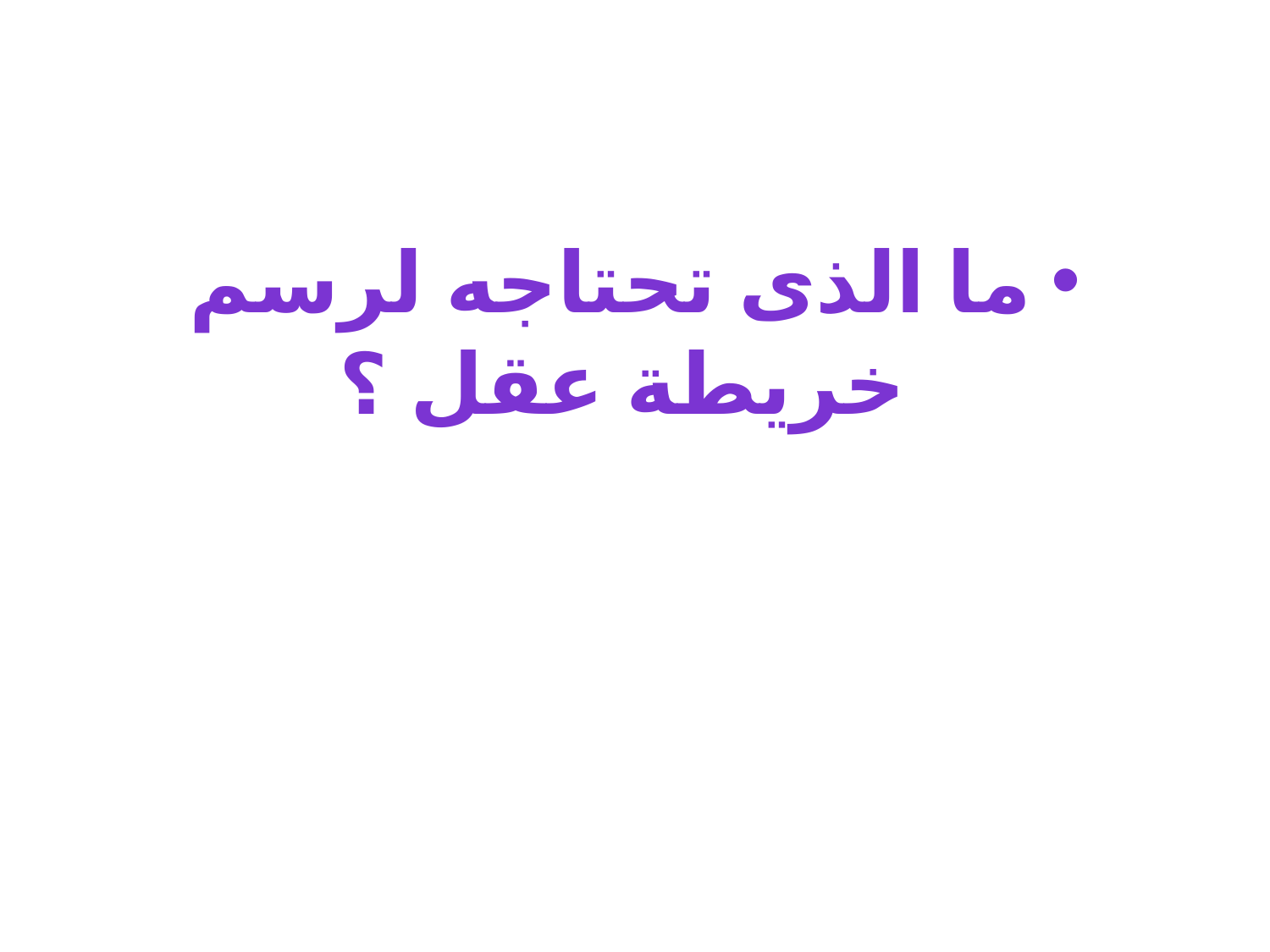

ما الذى تحتاجه لرسم خريطة عقل ؟